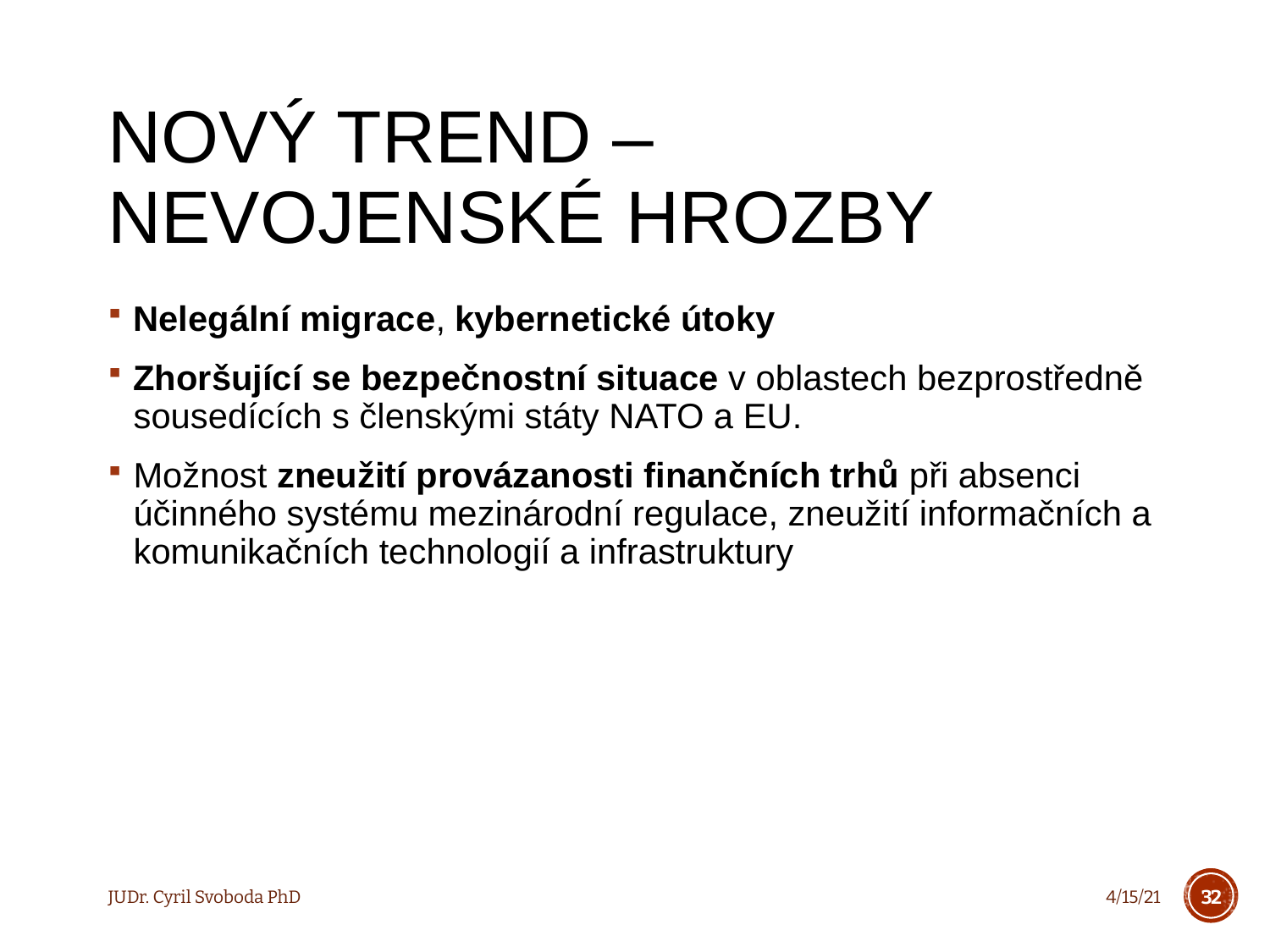

# Nový trend – nevojenské hrozby
Nelegální migrace, kybernetické útoky
Zhoršující se bezpečnostní situace v oblastech bezprostředně sousedících s členskými státy NATO a EU.
Možnost zneužití provázanosti finančních trhů při absenci účinného systému mezinárodní regulace, zneužití informačních a komunikačních technologií a infrastruktury
JUDr. Cyril Svoboda PhD
4/15/21
32